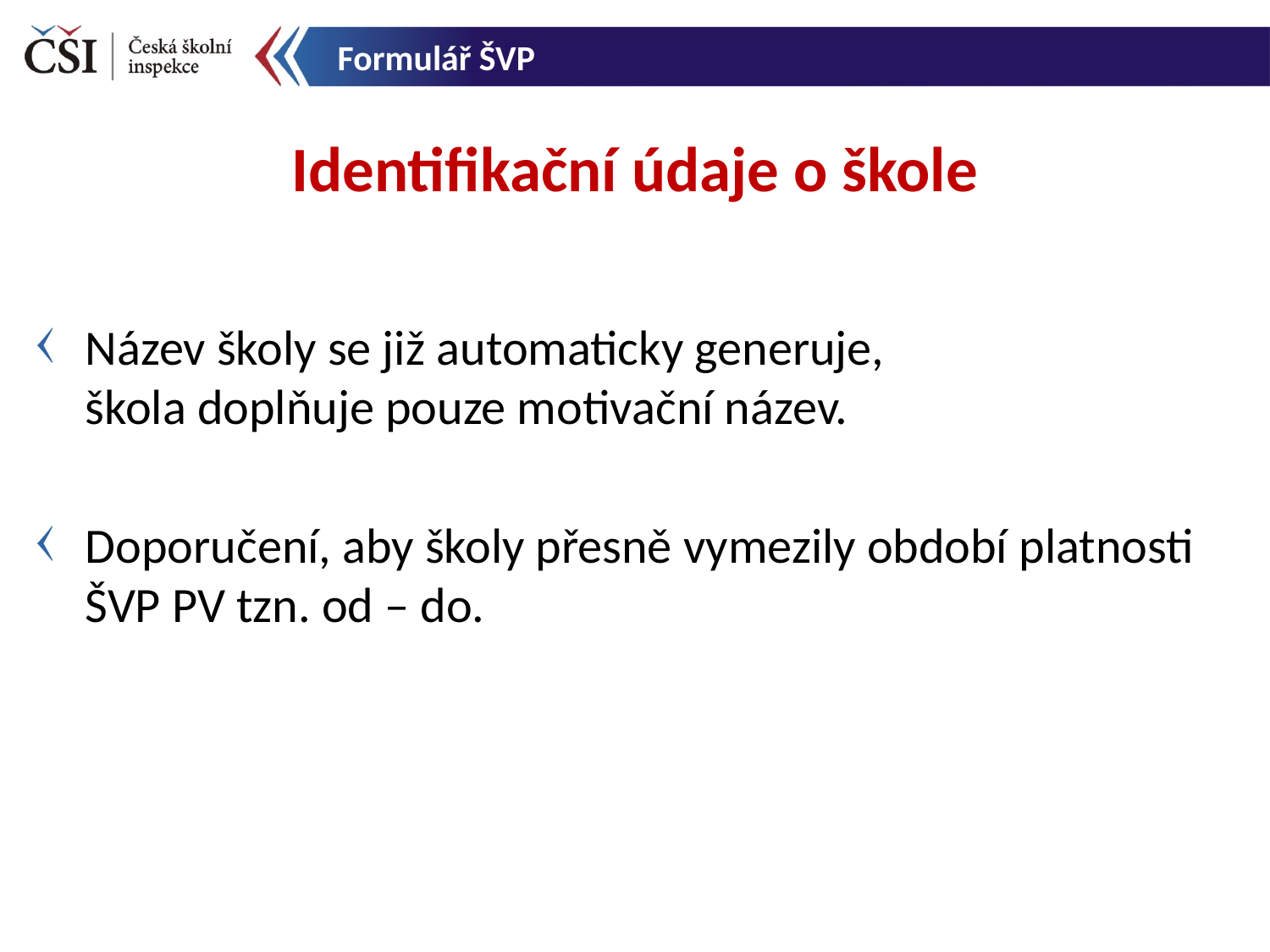

Formulář ŠVP
Identifikační údaje o škole
Název školy se již automaticky generuje,
škola doplňuje pouze motivační název.

Doporučení, aby školy přesně vymezily období platnosti ŠVP PV tzn. od – do.